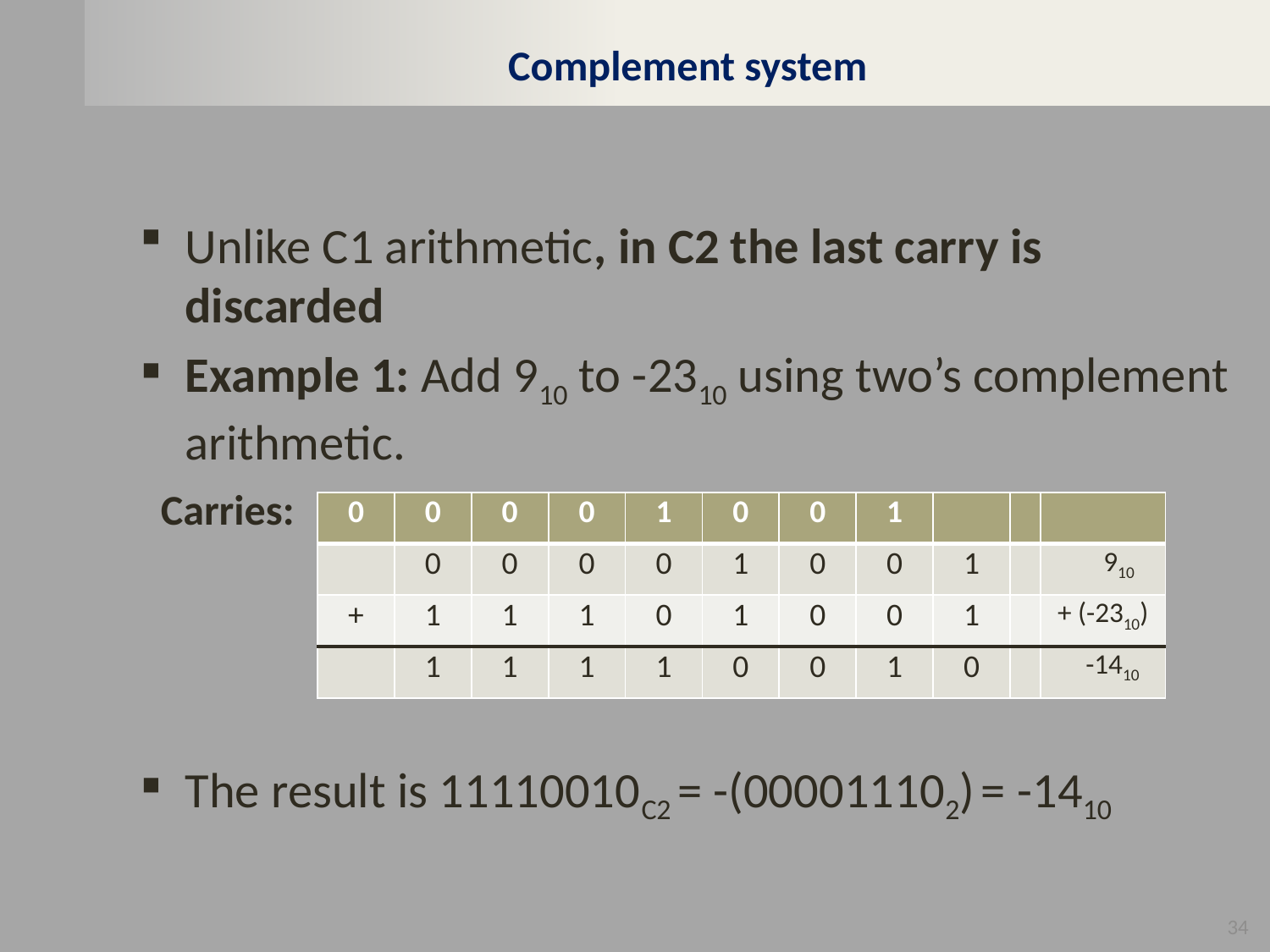

# Complement system
Unlike C1 arithmetic, in C2 the last carry is discarded
Example 1: Add 910 to -2310 using two’s complement arithmetic.

The result is 11110010C2 = -(000011102) = -1410

Carries:
| 0 | 0 | 0 | 0 | 1 | 0 | 0 | 1 |  |  |  |
| --- | --- | --- | --- | --- | --- | --- | --- | --- | --- | --- |
|  | 0 | 0 | 0 | 0 | 1 | 0 | 0 | 1 |  | 910 |
| + | 1 | 1 | 1 | 0 | 1 | 0 | 0 | 1 |  | + (-2310) |
|  | 1 | 1 | 1 | 1 | 0 | 0 | 1 | 0 |  | -1410 |